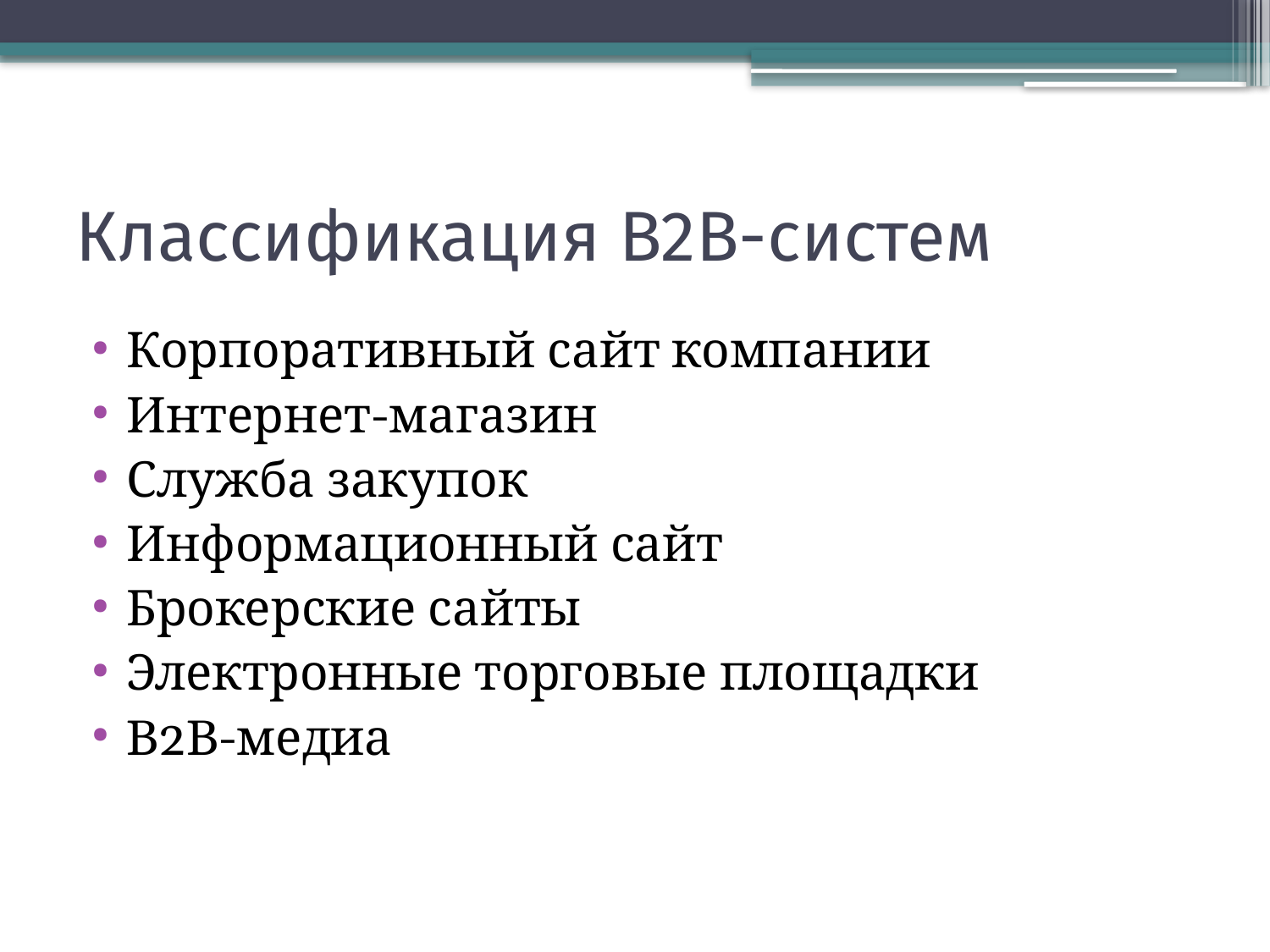

# Классификация B2B-систем
Корпоративный сайт компании
Интернет-магазин
Служба закупок
Информационный сайт
Брокерские сайты
Электронные торговые площадки
B2B-медиа